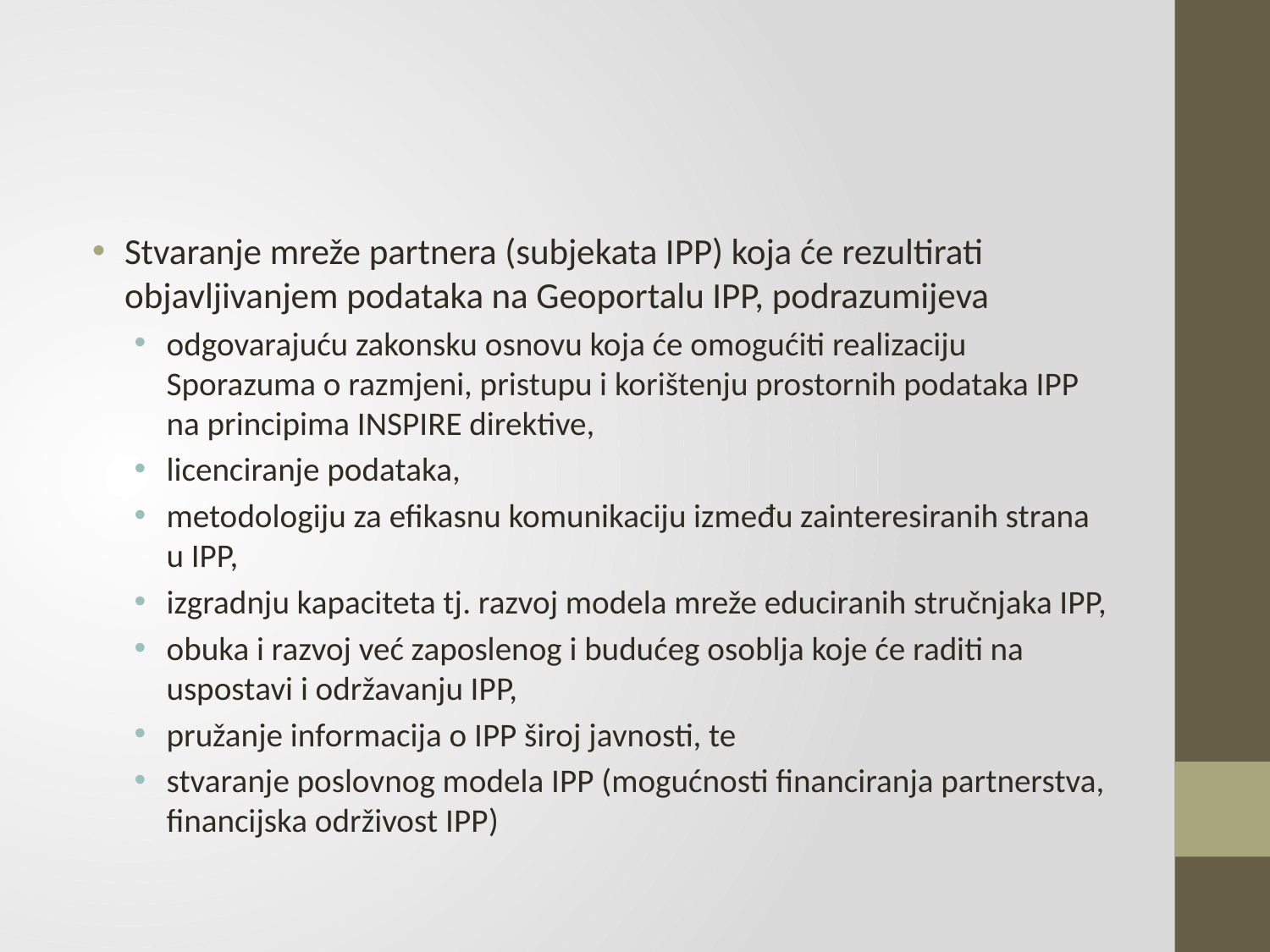

#
Stvaranje mreže partnera (subjekata IPP) koja će rezultirati objavljivanjem podataka na Geoportalu IPP, podrazumijeva
odgovarajuću zakonsku osnovu koja će omogućiti realizaciju Sporazuma o razmjeni, pristupu i korištenju prostornih podataka IPP na principima INSPIRE direktive,
licenciranje podataka,
metodologiju za efikasnu komunikaciju između zainteresiranih strana u IPP,
izgradnju kapaciteta tj. razvoj modela mreže educiranih stručnjaka IPP,
obuka i razvoj već zaposlenog i budućeg osoblja koje će raditi na uspostavi i održavanju IPP,
pružanje informacija o IPP široj javnosti, te
stvaranje poslovnog modela IPP (mogućnosti financiranja partnerstva, financijska održivost IPP)